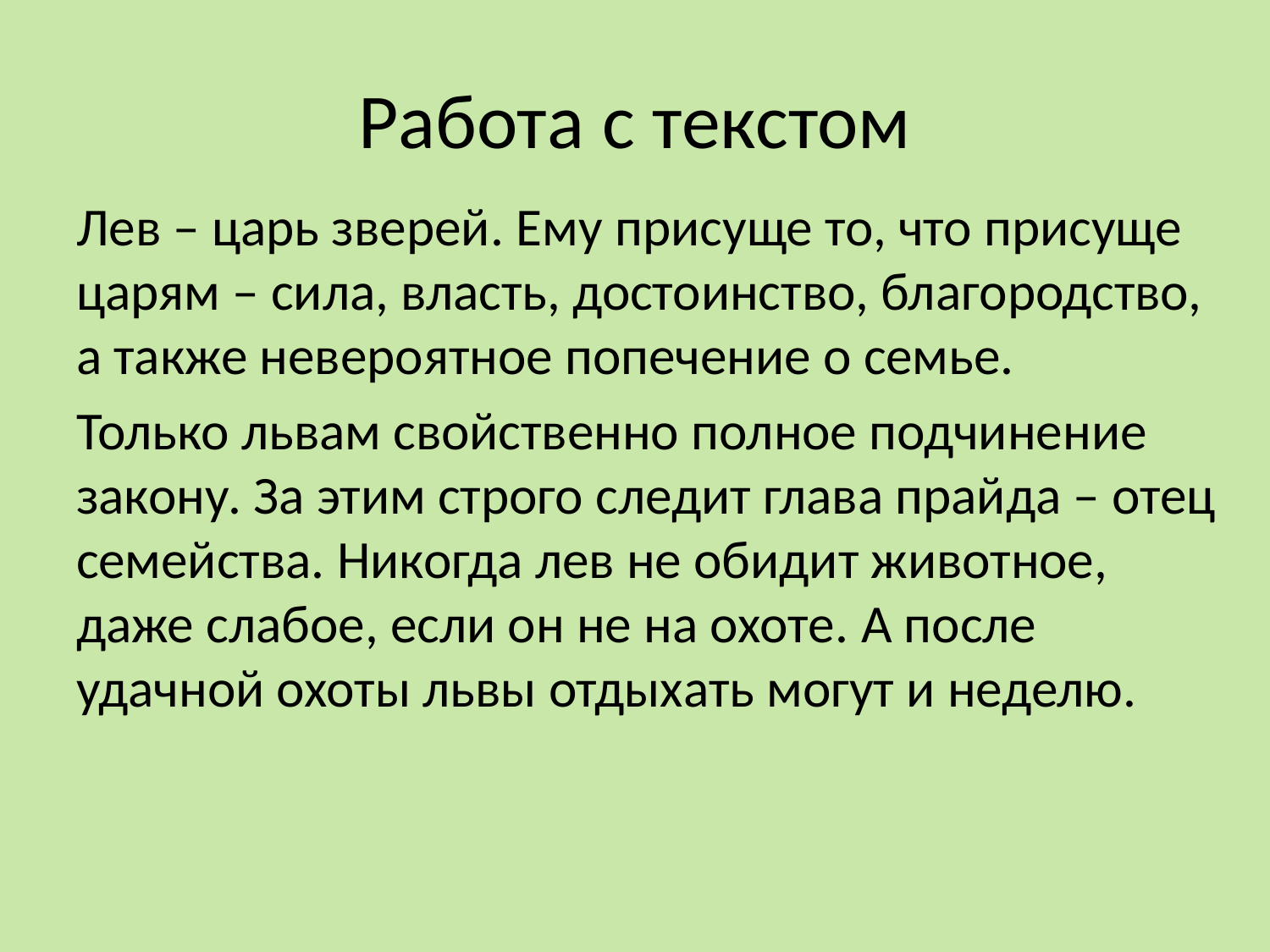

# Работа с текстом
Лев – царь зверей. Ему присуще то, что присуще царям – сила, власть, достоинство, благородство, а также невероятное попечение о семье.
Только львам свойственно полное подчинение закону. За этим строго следит глава прайда – отец семейства. Никогда лев не обидит животное, даже слабое, если он не на охоте. А после удачной охоты львы отдыхать могут и неделю.